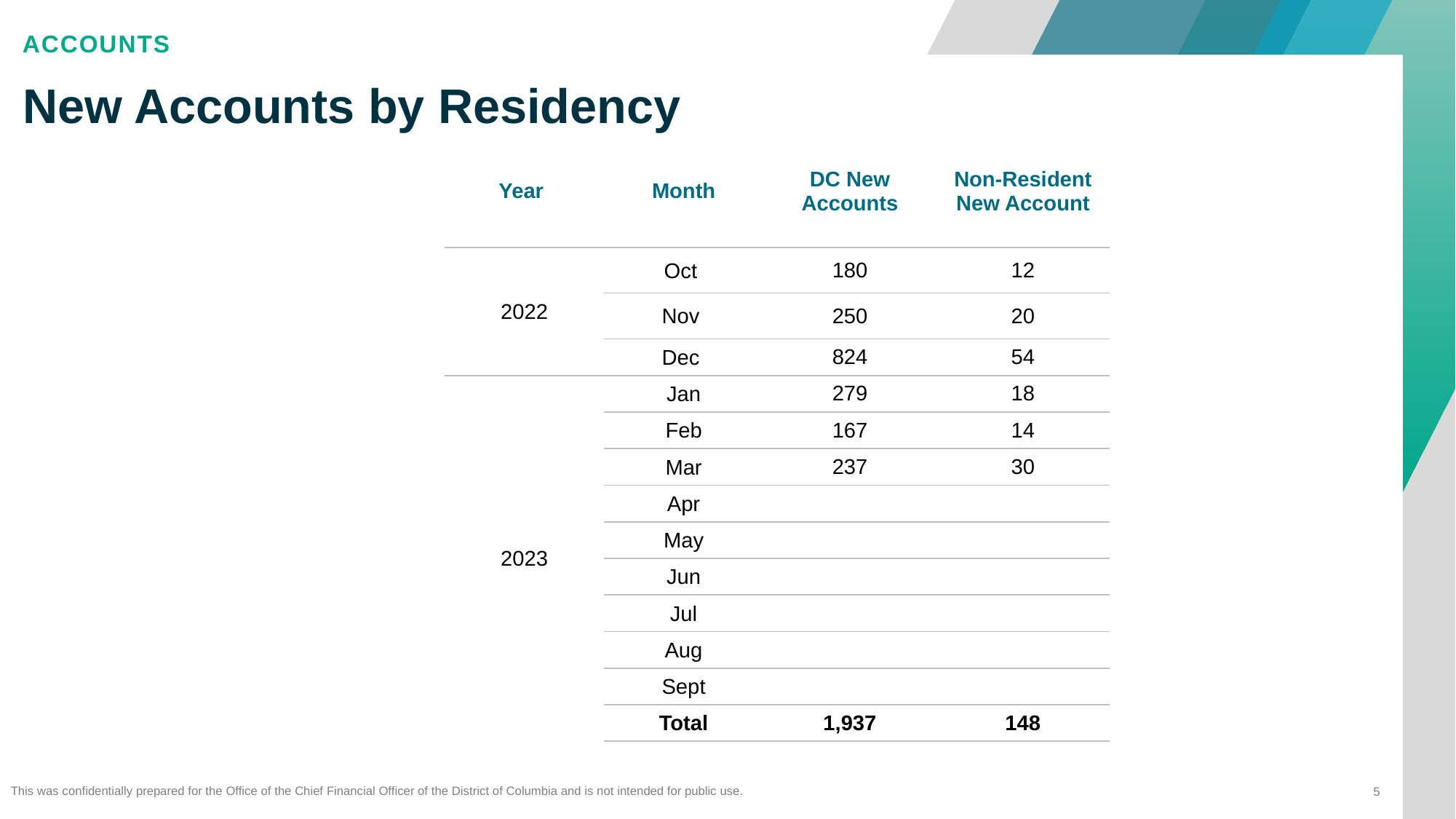

Accounts
# New Accounts by Residency
| Year | Month | DC New Accounts | Non-Resident New Account |
| --- | --- | --- | --- |
| 2022 | Oct | 180 | 12 |
|  | Nov | 250 | 20 |
|  | Dec | 824 | 54 |
| 2023 | Jan | 279 | 18 |
|  | Feb | 167 | 14 |
|  | Mar | 237 | 30 |
|  | Apr |  |  |
|  | May |  |  |
|  | Jun |  |  |
|  | Jul |  |  |
|  | Aug |  |  |
|  | Sept |  |  |
|  | Total | 1,937 | 148 |
This was confidentially prepared for the Office of the Chief Financial Officer of the District of Columbia and is not intended for public use.
5